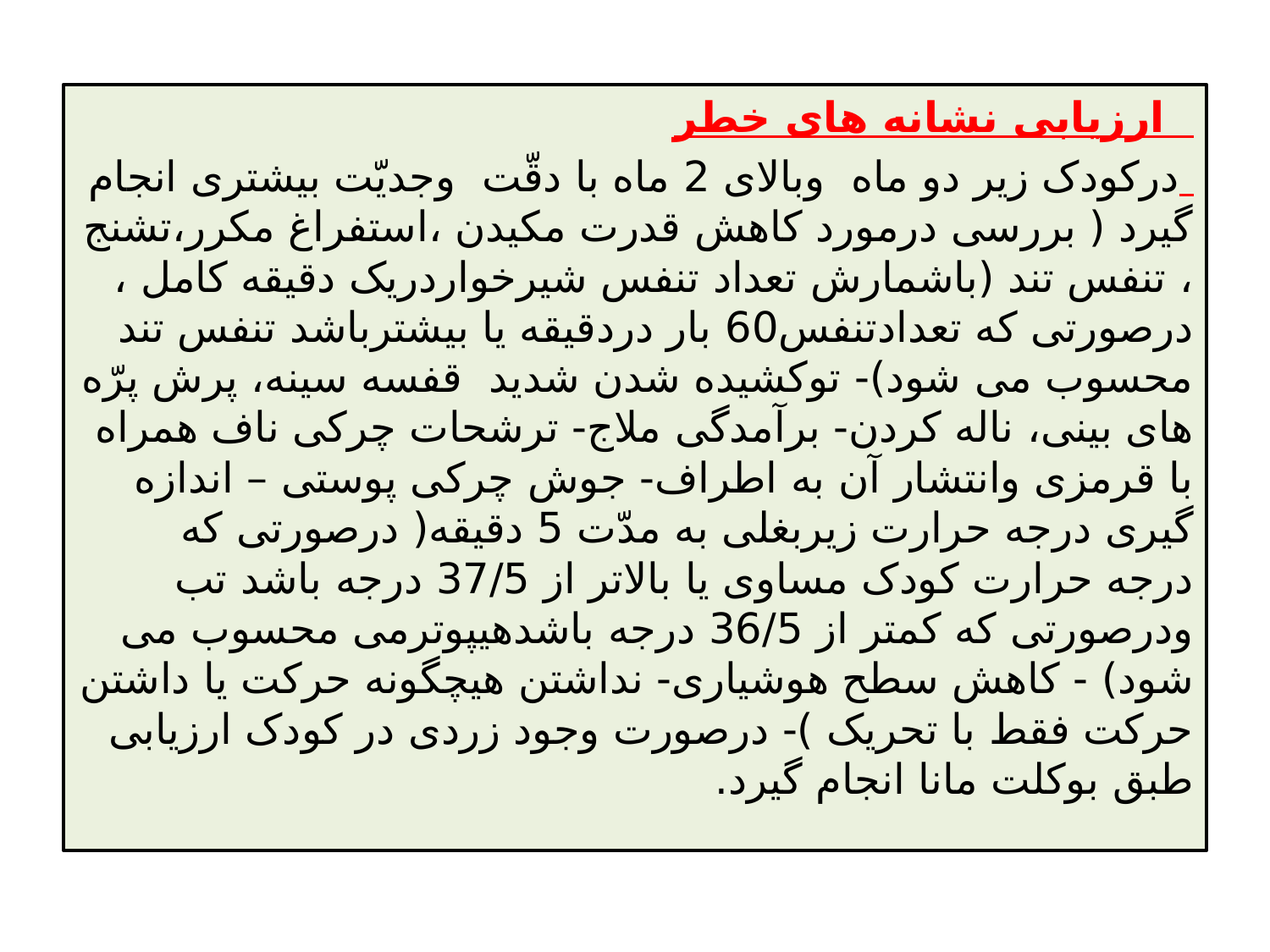

ارزیابی نشانه های خطر
 درکودک زیر دو ماه  وبالای 2 ماه با دقّت  وجدیّت بیشتری انجام گیرد ( بررسی درمورد کاهش قدرت مکیدن ،استفراغ مکرر،تشنج ، تنفس تند (باشمارش تعداد تنفس شیرخواردریک دقیقه کامل ، درصورتی که تعدادتنفس60 بار دردقیقه یا بیشترباشد تنفس تند محسوب می شود)- توکشیده شدن شدید  قفسه سینه، پرش پرّه های بینی، ناله کردن- برآمدگی ملاج- ترشحات چرکی ناف همراه با قرمزی وانتشار آن به اطراف- جوش چرکی پوستی – اندازه گیری درجه حرارت زیربغلی به مدّت 5 دقیقه( درصورتی که  درجه حرارت کودک مساوی یا بالاتر از 37/5 درجه باشد تب ودرصورتی که کمتر از 36/5 درجه باشدهیپوترمی محسوب می شود) - کاهش سطح هوشیاری- نداشتن هیچگونه حرکت یا داشتن حرکت فقط با تحریک )- درصورت وجود زردی در کودک ارزیابی طبق بوکلت مانا انجام گیرد.